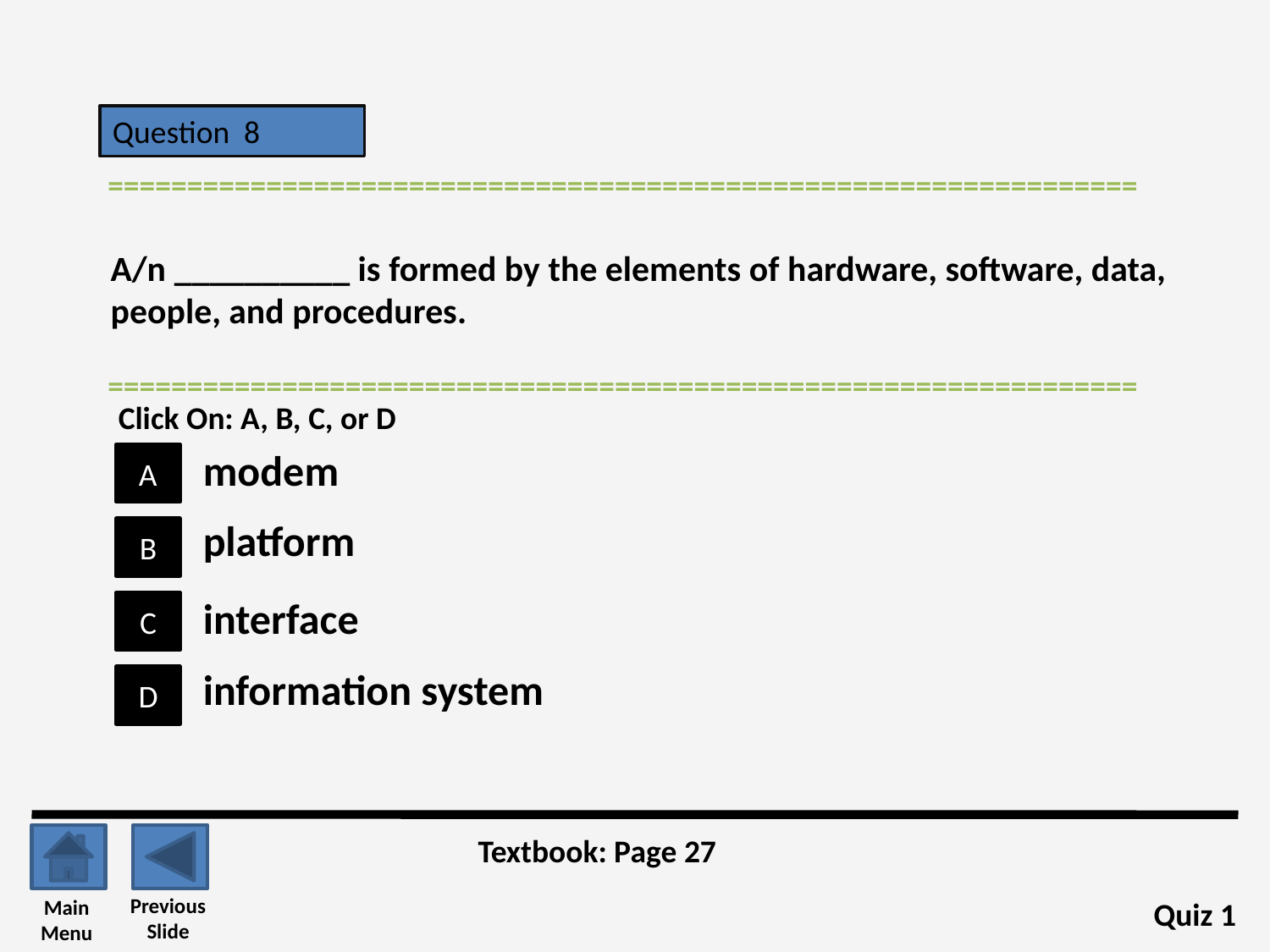

Question  8
=================================================================
A/n __________ is formed by the elements of hardware, software, data, people, and procedures.
=================================================================
Click On: A, B, C, or D

modem
A
platform
B
interface
C
information system
D

Textbook: Page 27
Previous
Slide
Main
Menu
Quiz 1